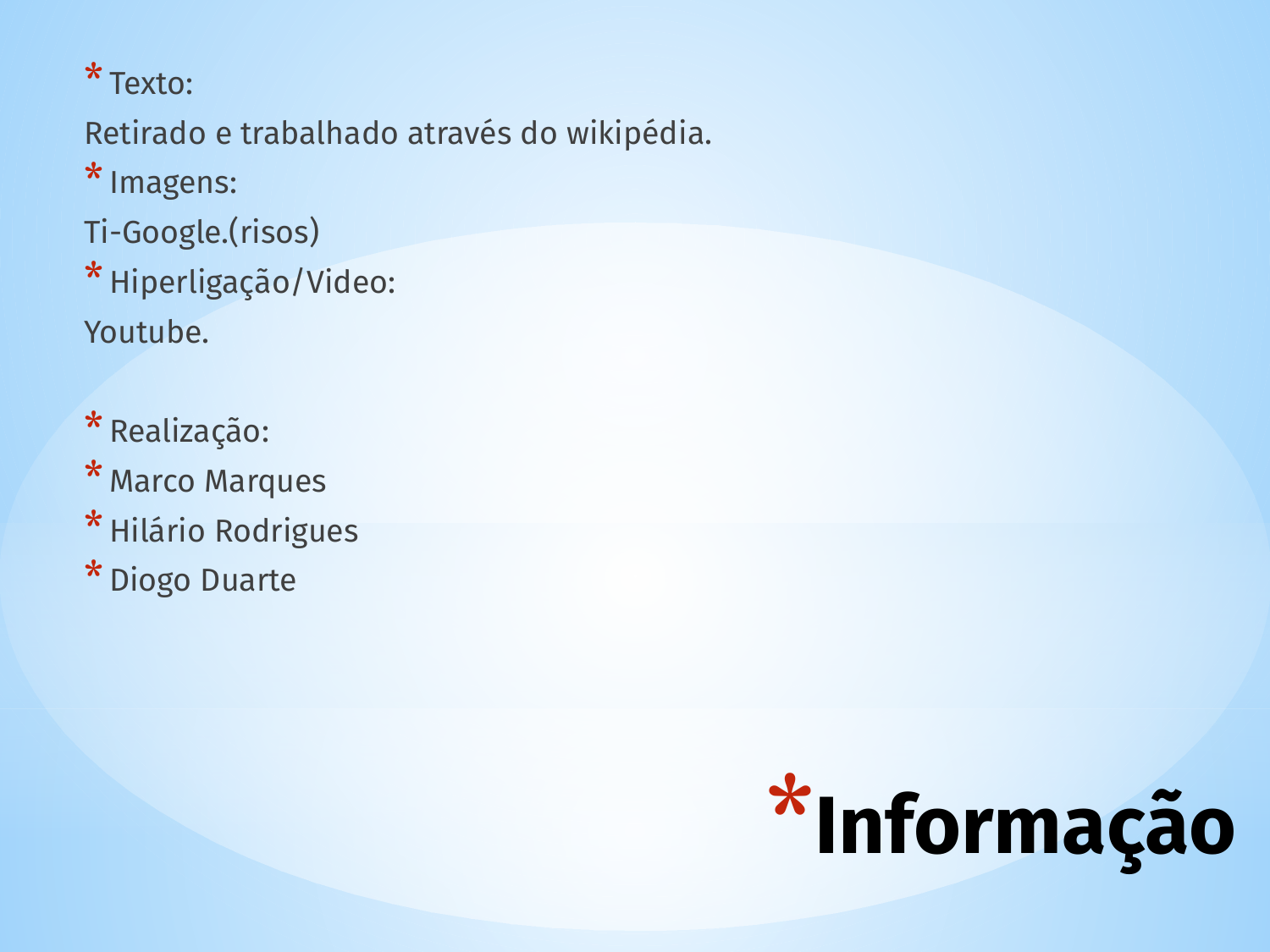

Texto:
Retirado e trabalhado através do wikipédia.
Imagens:
Ti-Google.(risos)
Hiperligação/Video:
Youtube.

Realização:
Marco Marques
Hilário Rodrigues
Diogo Duarte

# Informação